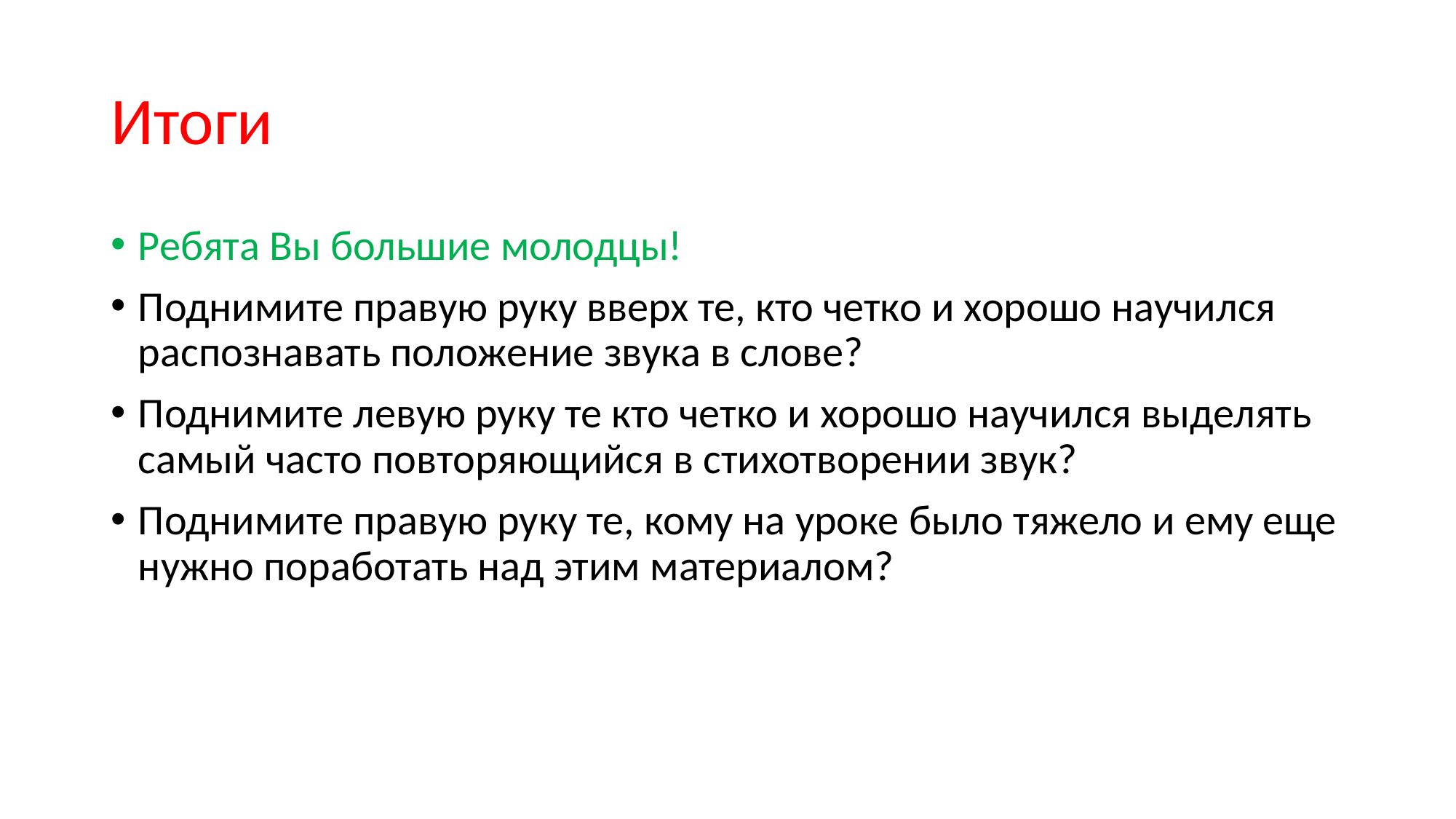

# Итоги
Ребята Вы большие молодцы!
Поднимите правую руку вверх те, кто четко и хорошо научился распознавать положение звука в слове?
Поднимите левую руку те кто четко и хорошо научился выделять самый часто повторяющийся в стихотворении звук?
Поднимите правую руку те, кому на уроке было тяжело и ему еще нужно поработать над этим материалом?